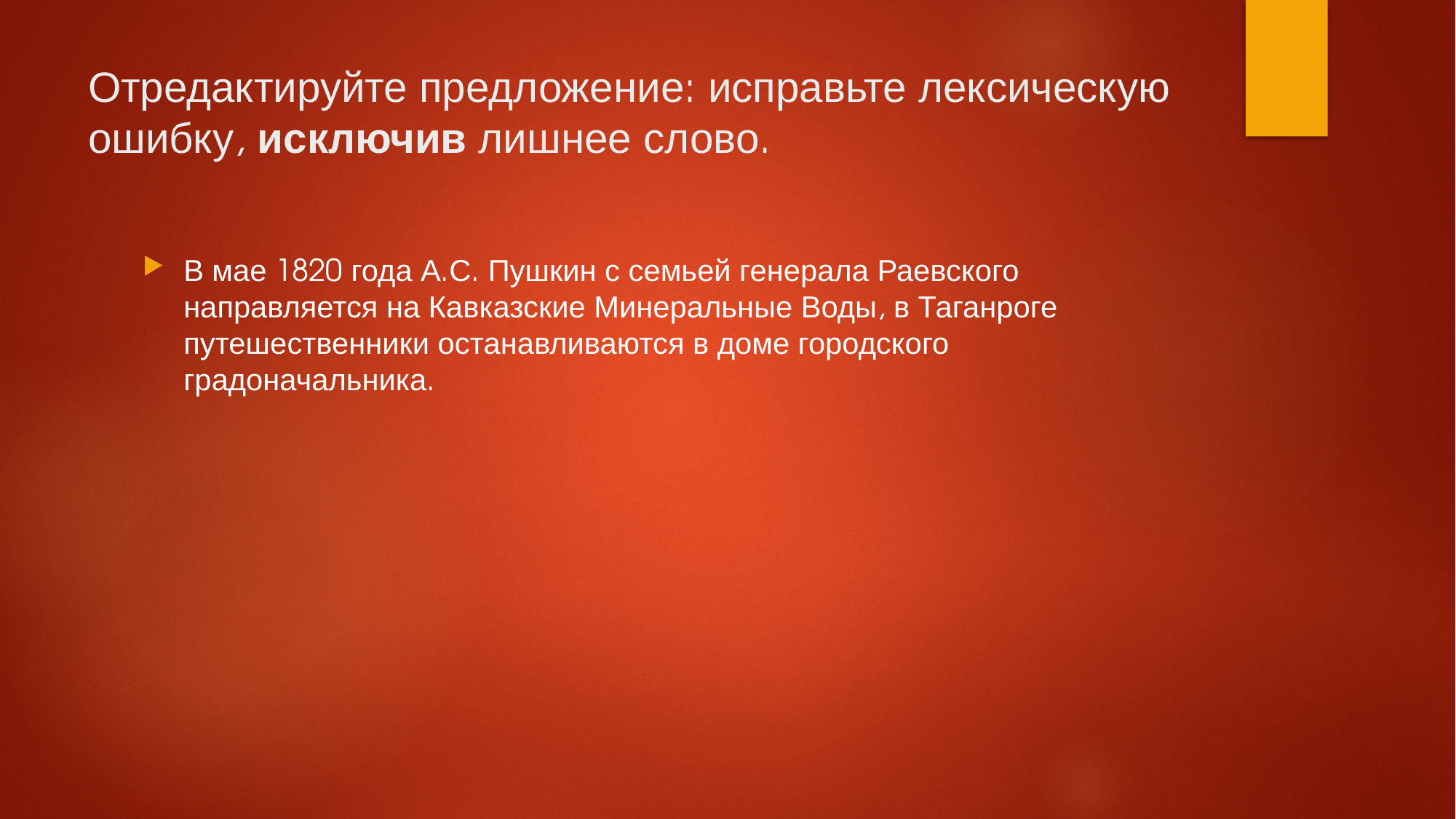

# Отредактируйте предложение: исправьте лексическую ошибку, исключив лишнее слово.
В мае 1820 года А.С. Пушкин с семьей генерала Раевского направляется на Кавказские Минеральные Воды, в Таганроге путешественники останавливаются в доме городского градоначальника.